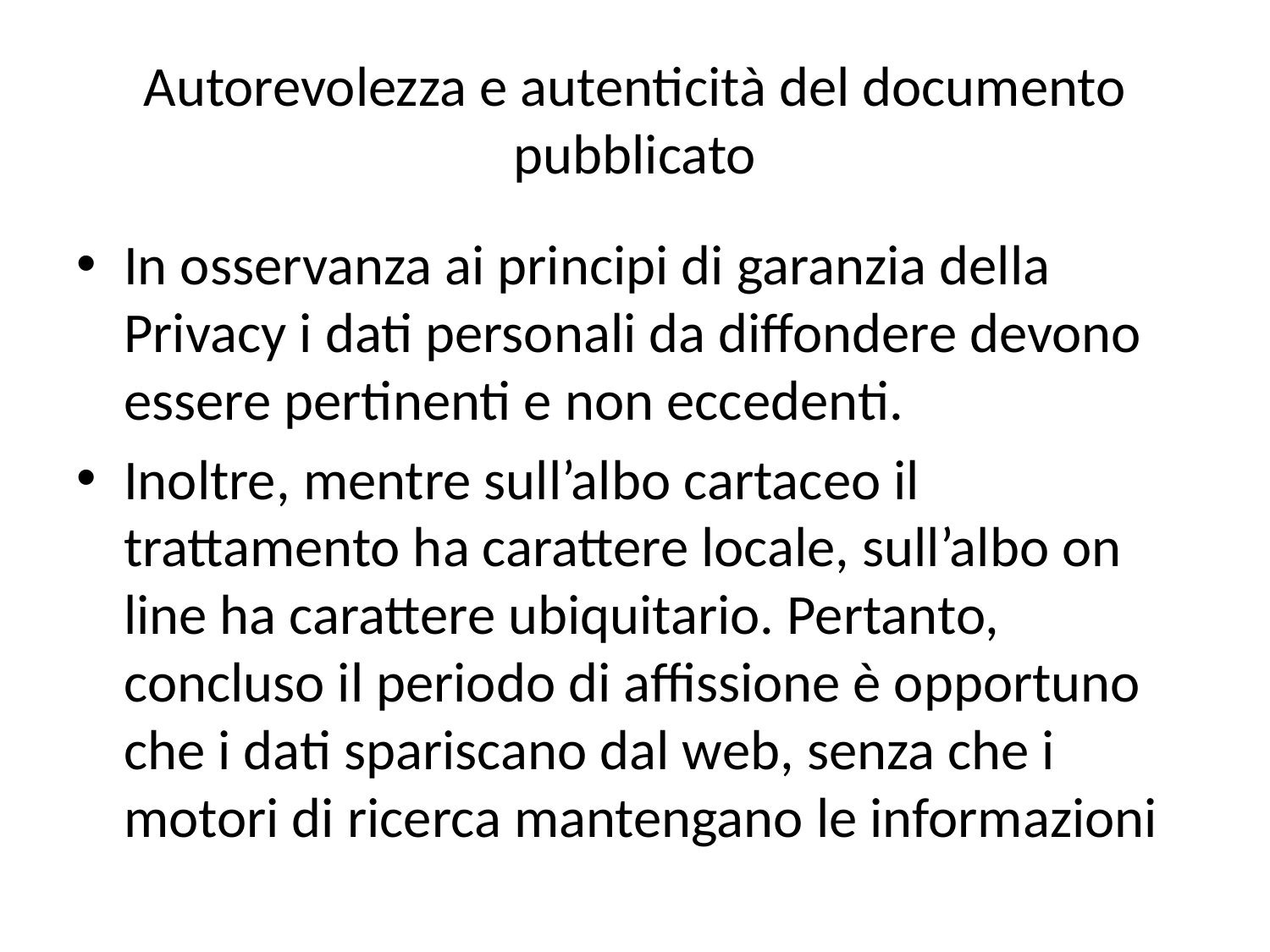

# Autorevolezza e autenticità del documento pubblicato
In osservanza ai principi di garanzia della Privacy i dati personali da diffondere devono essere pertinenti e non eccedenti.
Inoltre, mentre sull’albo cartaceo il trattamento ha carattere locale, sull’albo on line ha carattere ubiquitario. Pertanto, concluso il periodo di affissione è opportuno che i dati spariscano dal web, senza che i motori di ricerca mantengano le informazioni